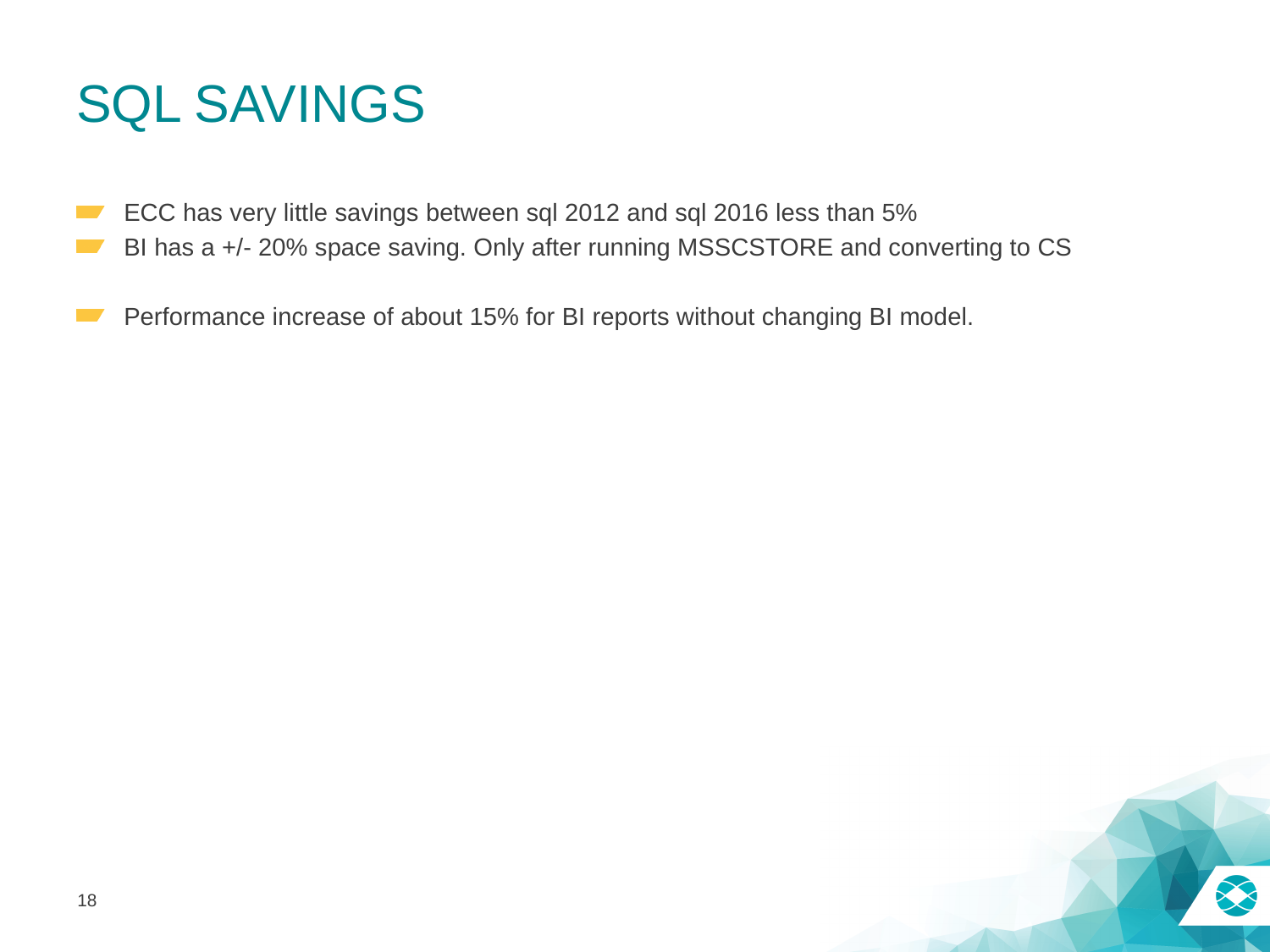

# SQL Savings

ECC has very little savings between sql 2012 and sql 2016 less than 5%
BI has a +/- 20% space saving. Only after running MSSCSTORE and converting to CS

Performance increase of about 15% for BI reports without changing BI model.
18